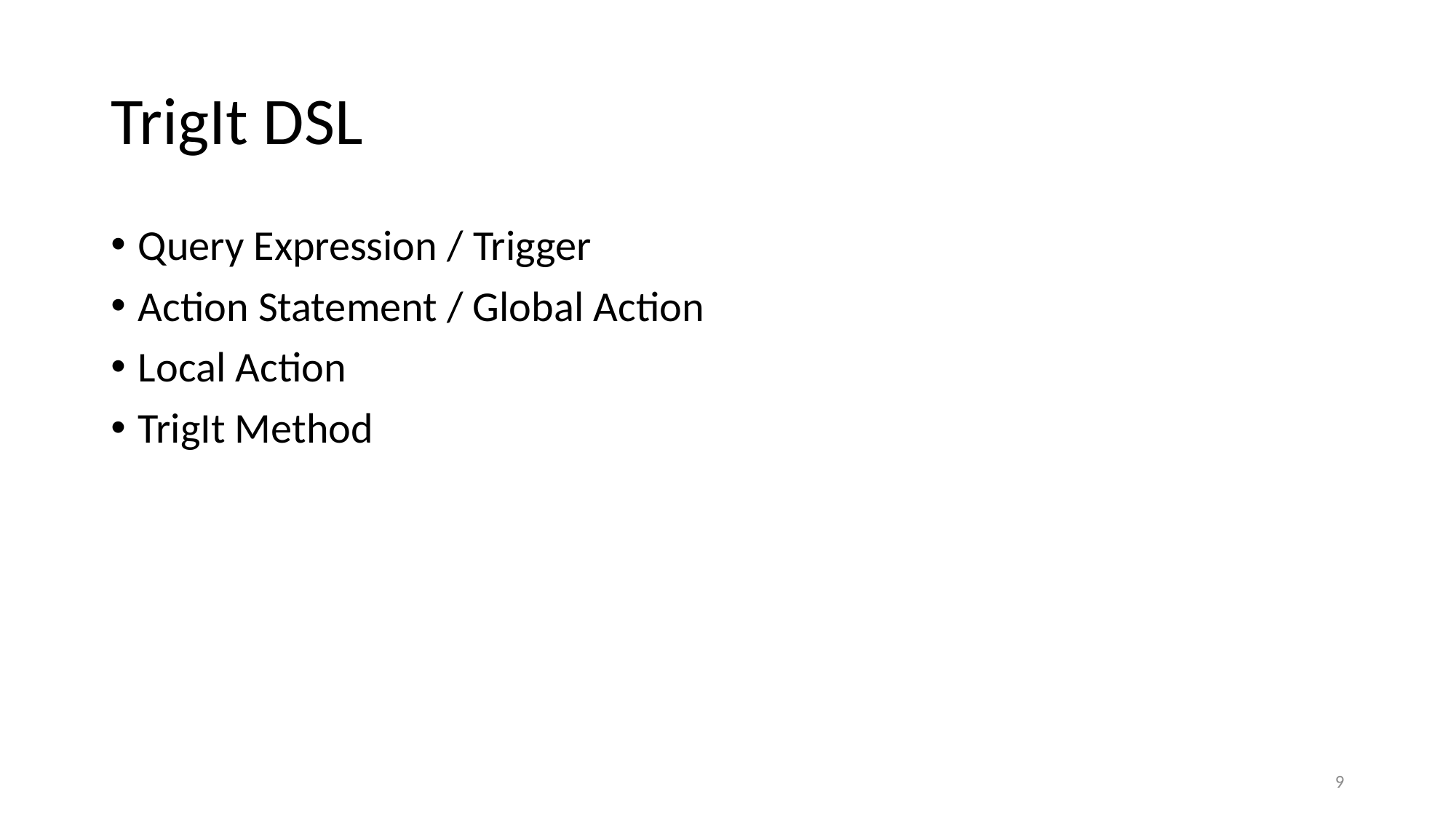

# TrigIt DSL
Query Expression / Trigger
Action Statement / Global Action
Local Action
TrigIt Method
9